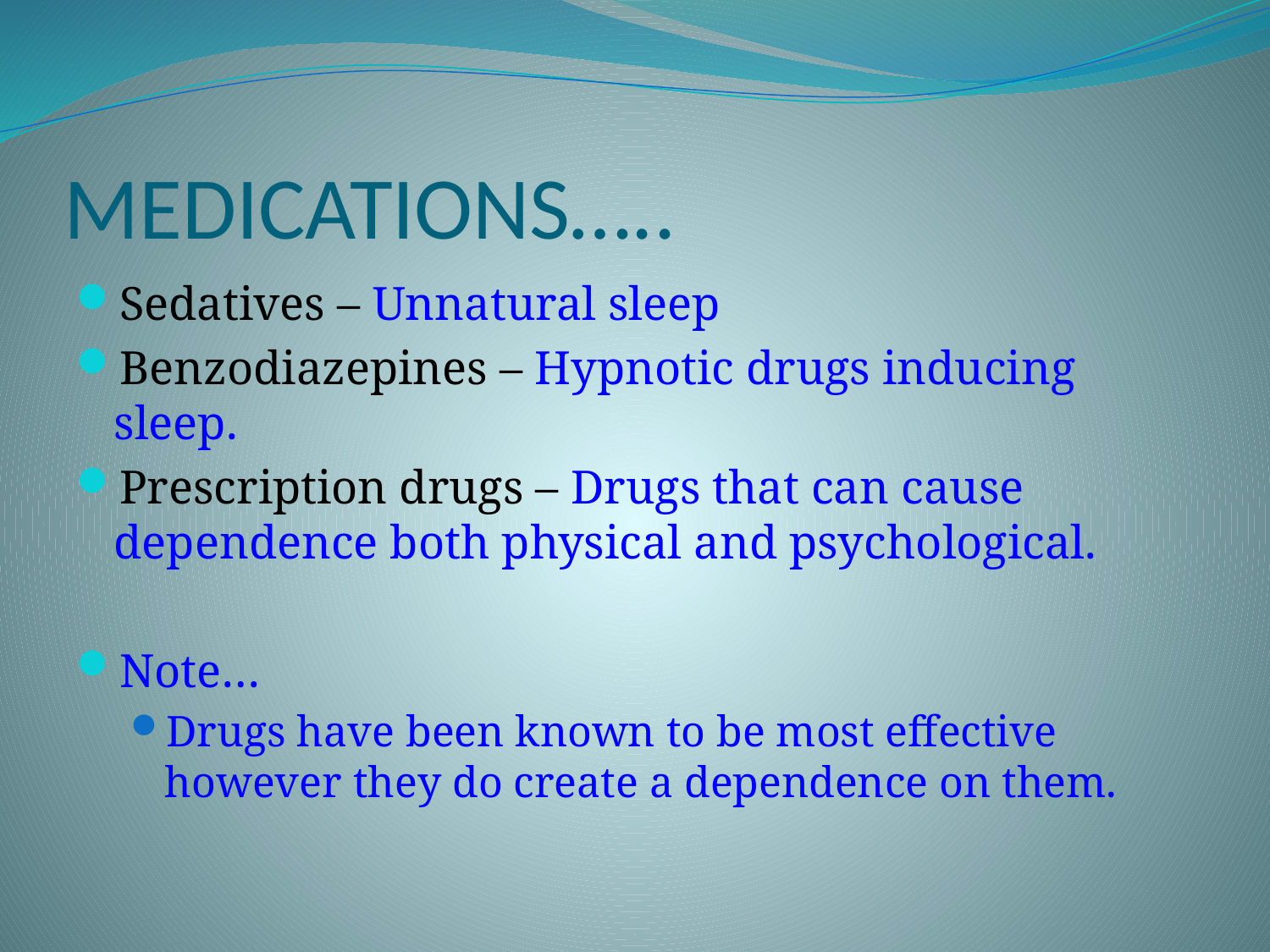

# MEDICATIONS…..
Sedatives – Unnatural sleep
Benzodiazepines – Hypnotic drugs inducing sleep.
Prescription drugs – Drugs that can cause dependence both physical and psychological.

Note…
Drugs have been known to be most effective however they do create a dependence on them.